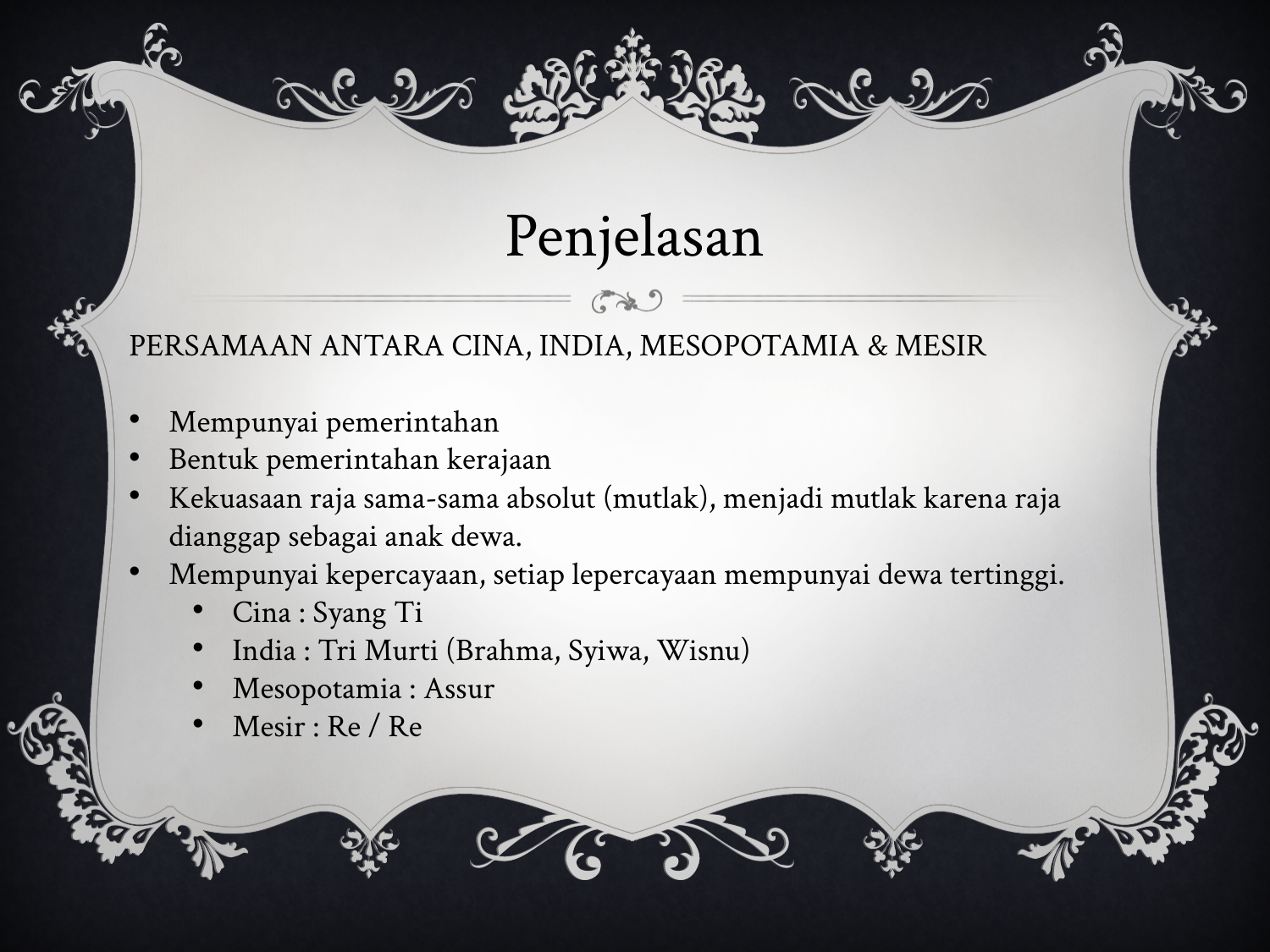

# Penjelasan
PERSAMAAN ANTARA CINA, INDIA, MESOPOTAMIA & MESIR

Mempunyai pemerintahan
Bentuk pemerintahan kerajaan
Kekuasaan raja sama-sama absolut (mutlak), menjadi mutlak karena raja dianggap sebagai anak dewa.
Mempunyai kepercayaan, setiap lepercayaan mempunyai dewa tertinggi.
Cina : Syang Ti
India : Tri Murti (Brahma, Syiwa, Wisnu)
Mesopotamia : Assur
Mesir : Re / Re